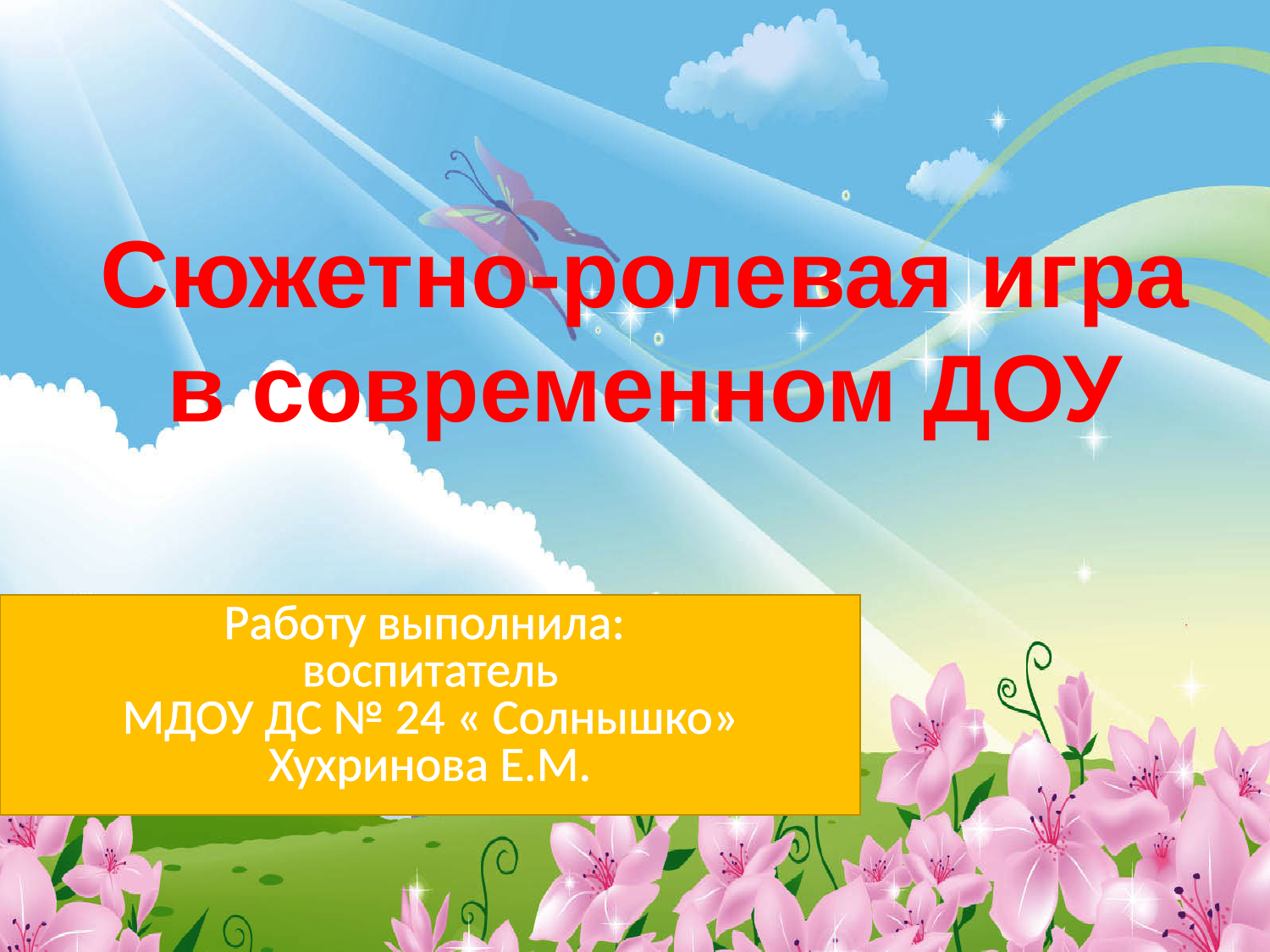

Сюжетно-ролевая игра
в современном ДОУ
Работу выполнила:
воспитатель
МДОУ ДС № 24 « Солнышко»
Хухринова Е.М.